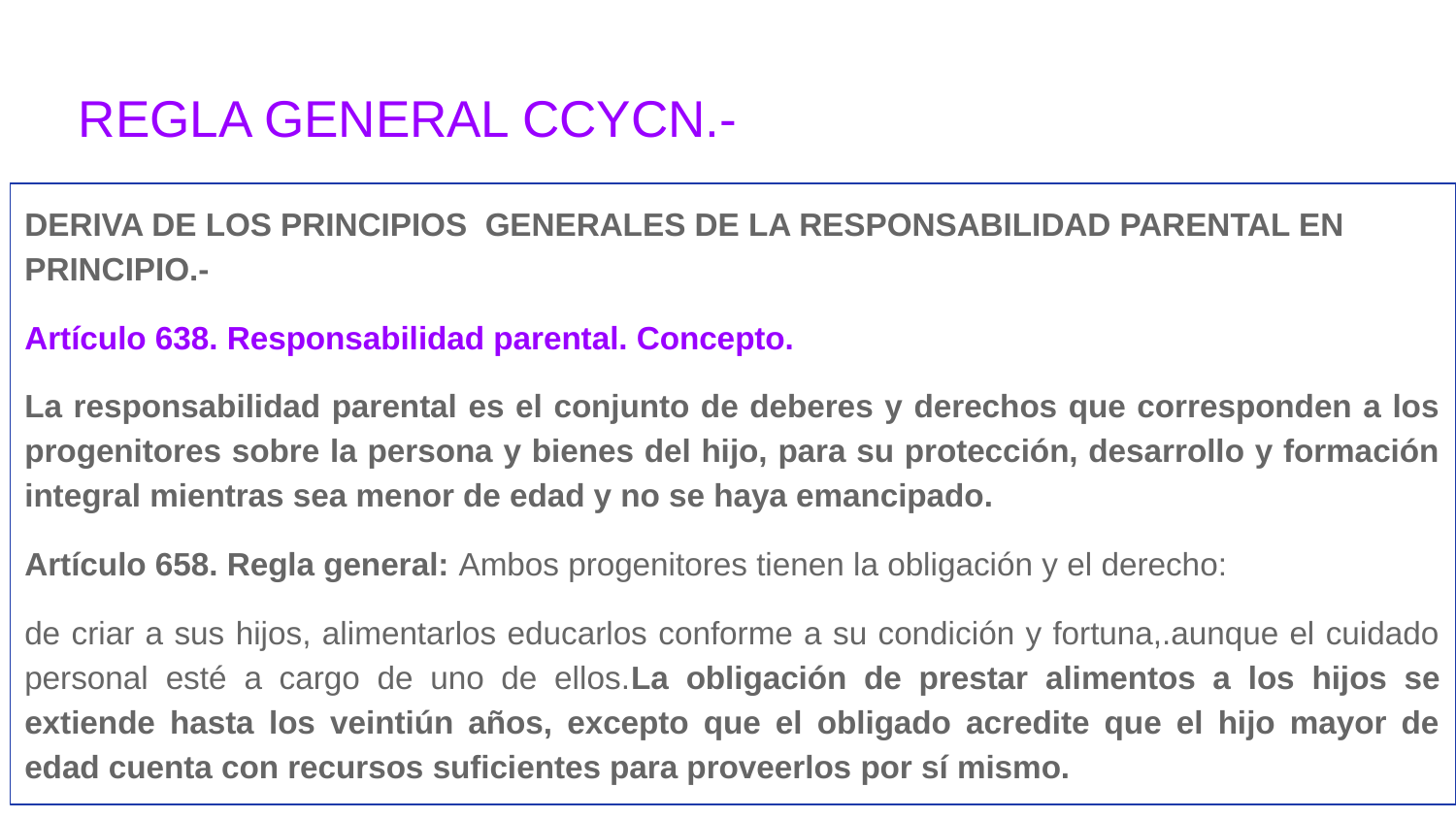

# REGLA GENERAL CCYCN.-
DERIVA DE LOS PRINCIPIOS  GENERALES DE LA RESPONSABILIDAD PARENTAL EN PRINCIPIO.-
Artículo 638. Responsabilidad parental. Concepto.
La responsabilidad parental es el conjunto de deberes y derechos que corresponden a los progenitores sobre la persona y bienes del hijo, para su protección, desarrollo y formación integral mientras sea menor de edad y no se haya emancipado.
Artículo 658. Regla general: Ambos progenitores tienen la obligación y el derecho:
de criar a sus hijos, alimentarlos educarlos conforme a su condición y fortuna,.aunque el cuidado personal esté a cargo de uno de ellos.La obligación de prestar alimentos a los hijos se extiende hasta los veintiún años, excepto que el obligado acredite que el hijo mayor de edad cuenta con recursos suficientes para proveerlos por sí mismo.